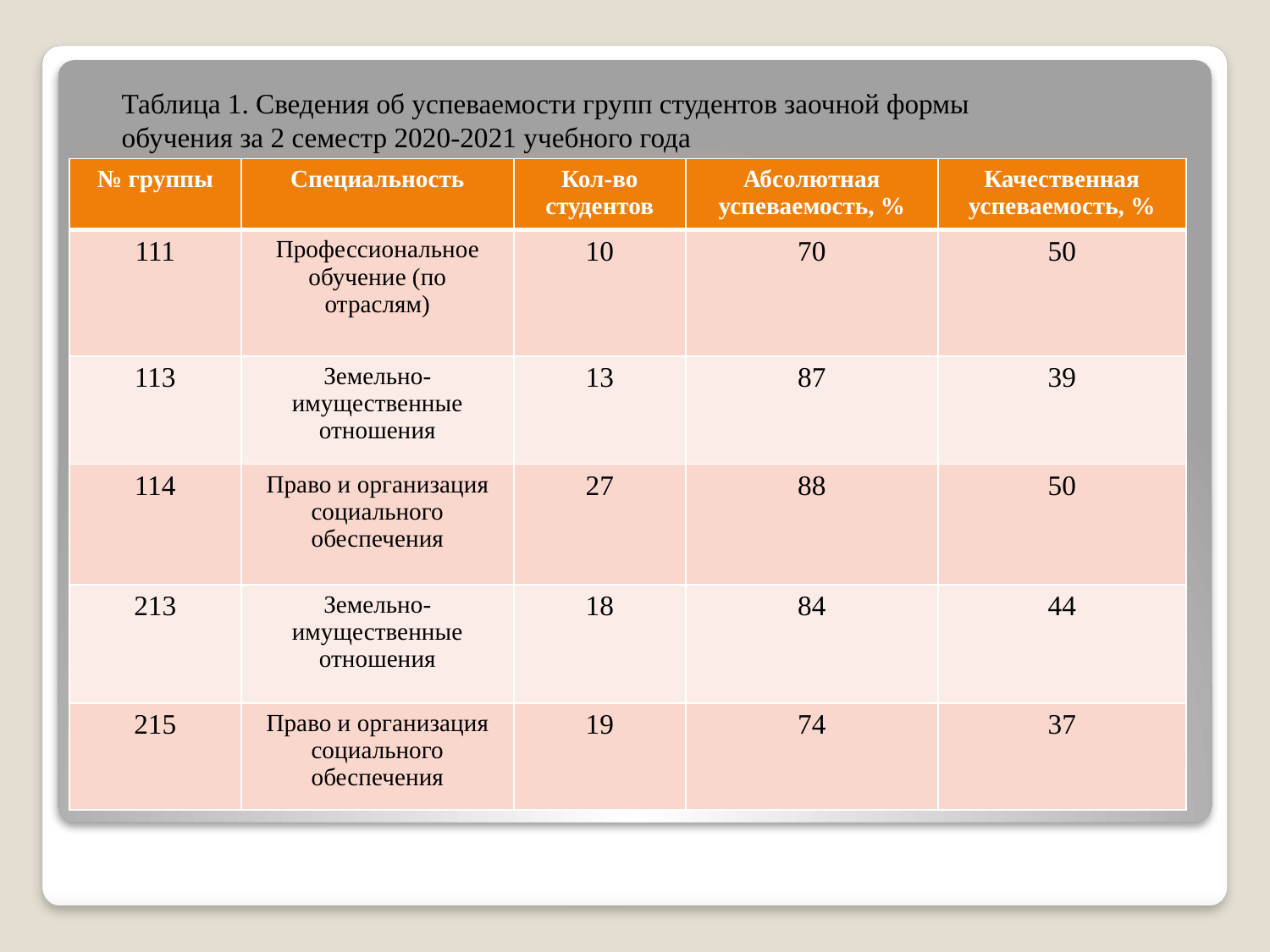

Таблица 1. Сведения об успеваемости групп студентов заочной формы обучения за 2 семестр 2020-2021 учебного года
| № группы | Специальность | Кол-во студентов | Абсолютная успеваемость, % | Качественная успеваемость, % |
| --- | --- | --- | --- | --- |
| 111 | Профессиональное обучение (по отраслям) | 10 | 70 | 50 |
| 113 | Земельно-имущественные отношения | 13 | 87 | 39 |
| 114 | Право и организация социального обеспечения | 27 | 88 | 50 |
| 213 | Земельно-имущественные отношения | 18 | 84 | 44 |
| 215 | Право и организация социального обеспечения | 19 | 74 | 37 |